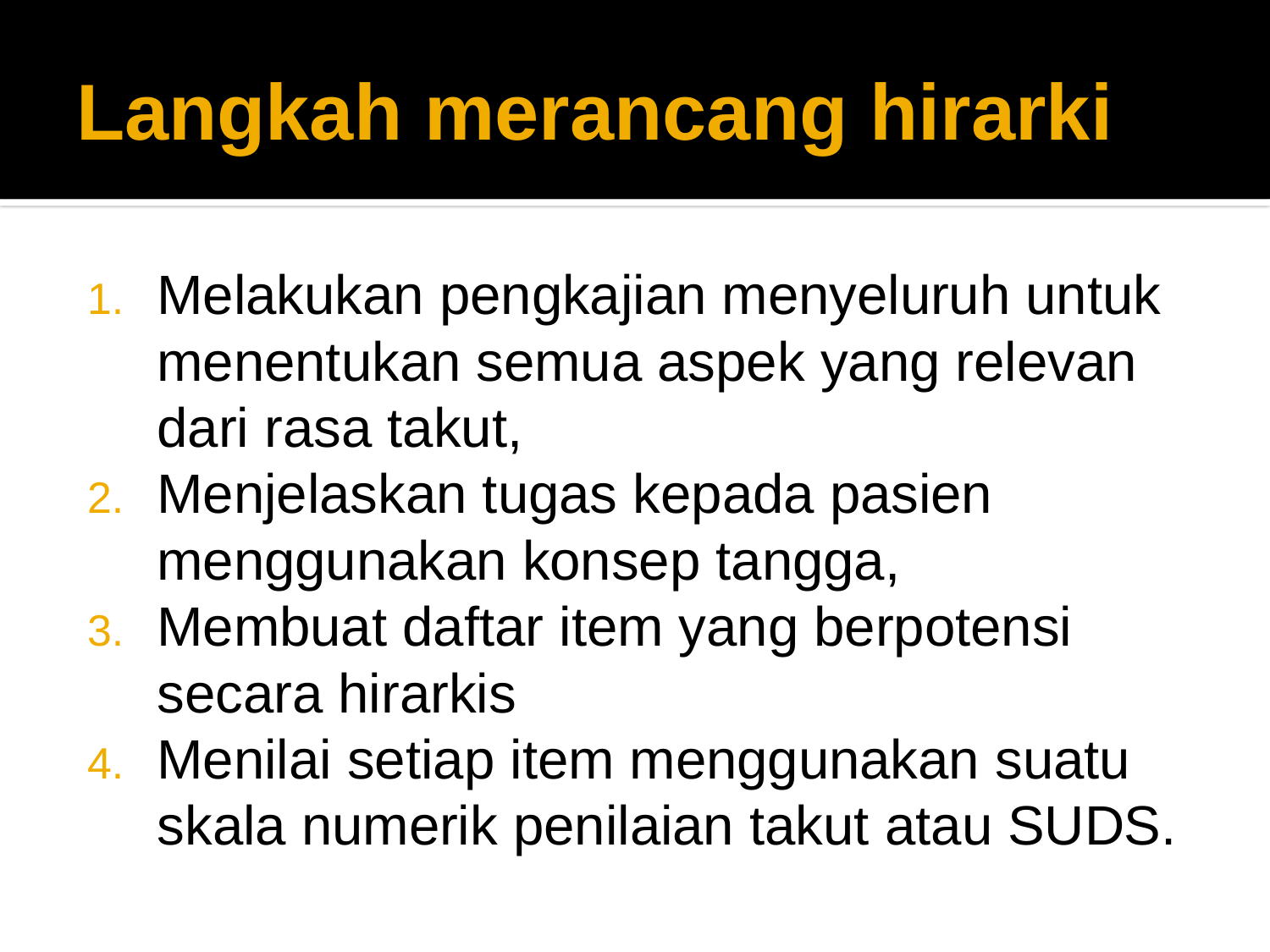

# Langkah merancang hirarki
Melakukan pengkajian menyeluruh untuk menentukan semua aspek yang relevan dari rasa takut,
Menjelaskan tugas kepada pasien menggunakan konsep tangga,
Membuat daftar item yang berpotensi secara hirarkis
Menilai setiap item menggunakan suatu skala numerik penilaian takut atau SUDS.